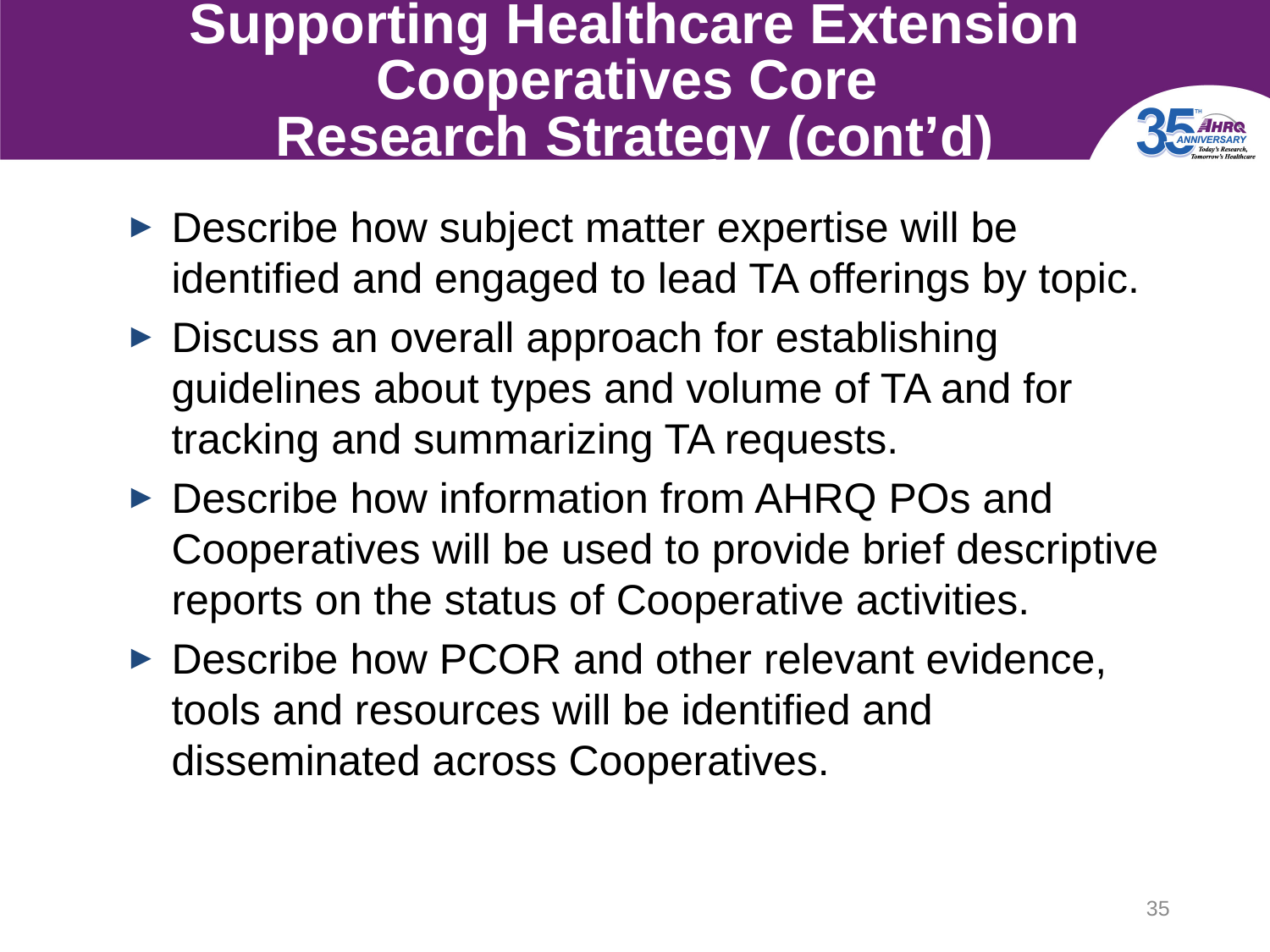

# Supporting Healthcare Extension Cooperatives Core Research Strategy (cont’d)
Describe how subject matter expertise will be identified and engaged to lead TA offerings by topic.
Discuss an overall approach for establishing guidelines about types and volume of TA and for tracking and summarizing TA requests.
Describe how information from AHRQ POs and Cooperatives will be used to provide brief descriptive reports on the status of Cooperative activities.
Describe how PCOR and other relevant evidence, tools and resources will be identified and disseminated across Cooperatives.

35